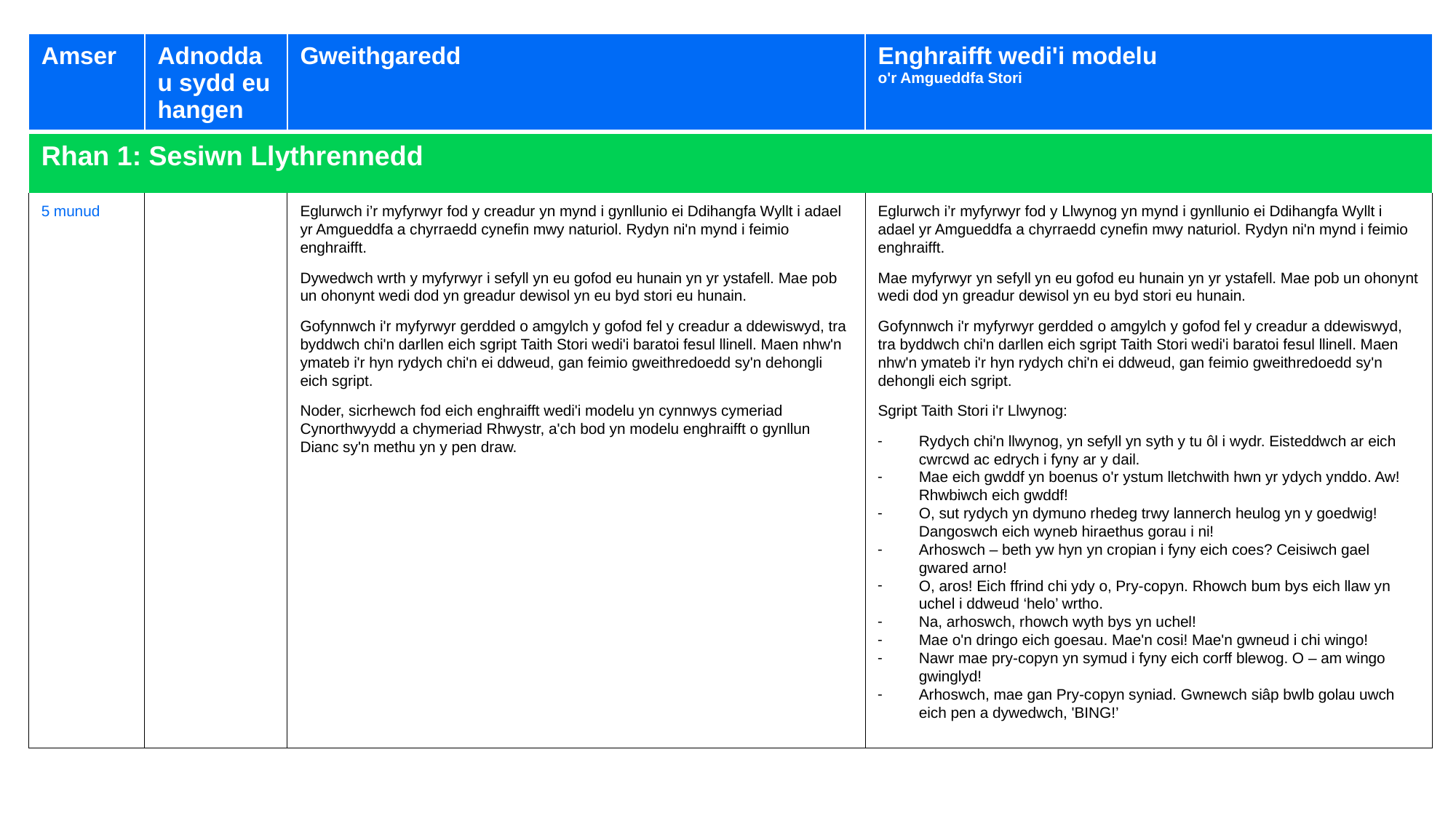

| Amser | Adnoddau sydd eu hangen | Gweithgaredd | Enghraifft wedi'i modelu o'r Amgueddfa Stori |
| --- | --- | --- | --- |
| Rhan 1: Sesiwn Llythrennedd |  |  |  |
| 5 munud |  | Eglurwch i’r myfyrwyr fod y creadur yn mynd i gynllunio ei Ddihangfa Wyllt i adael yr Amgueddfa a chyrraedd cynefin mwy naturiol. Rydyn ni'n mynd i feimio enghraifft. Dywedwch wrth y myfyrwyr i sefyll yn eu gofod eu hunain yn yr ystafell. Mae pob un ohonynt wedi dod yn greadur dewisol yn eu byd stori eu hunain. Gofynnwch i'r myfyrwyr gerdded o amgylch y gofod fel y creadur a ddewiswyd, tra byddwch chi'n darllen eich sgript Taith Stori wedi'i baratoi fesul llinell. Maen nhw'n ymateb i'r hyn rydych chi'n ei ddweud, gan feimio gweithredoedd sy'n dehongli eich sgript. Noder, sicrhewch fod eich enghraifft wedi'i modelu yn cynnwys cymeriad Cynorthwyydd a chymeriad Rhwystr, a'ch bod yn modelu enghraifft o gynllun Dianc sy'n methu yn y pen draw. | Eglurwch i’r myfyrwyr fod y Llwynog yn mynd i gynllunio ei Ddihangfa Wyllt i adael yr Amgueddfa a chyrraedd cynefin mwy naturiol. Rydyn ni'n mynd i feimio enghraifft.  Mae myfyrwyr yn sefyll yn eu gofod eu hunain yn yr ystafell. Mae pob un ohonynt wedi dod yn greadur dewisol yn eu byd stori eu hunain. Gofynnwch i'r myfyrwyr gerdded o amgylch y gofod fel y creadur a ddewiswyd, tra byddwch chi'n darllen eich sgript Taith Stori wedi'i baratoi fesul llinell. Maen nhw'n ymateb i'r hyn rydych chi'n ei ddweud, gan feimio gweithredoedd sy'n dehongli eich sgript. Sgript Taith Stori i'r Llwynog: Rydych chi'n llwynog, yn sefyll yn syth y tu ôl i wydr. Eisteddwch ar eich cwrcwd ac edrych i fyny ar y dail. Mae eich gwddf yn boenus o'r ystum lletchwith hwn yr ydych ynddo. Aw! Rhwbiwch eich gwddf! O, sut rydych yn dymuno rhedeg trwy lannerch heulog yn y goedwig! Dangoswch eich wyneb hiraethus gorau i ni! Arhoswch – beth yw hyn yn cropian i fyny eich coes? Ceisiwch gael gwared arno! O, aros! Eich ffrind chi ydy o, Pry-copyn. Rhowch bum bys eich llaw yn uchel i ddweud ‘helo’ wrtho. Na, arhoswch, rhowch wyth bys yn uchel! Mae o'n dringo eich goesau. Mae'n cosi! Mae'n gwneud i chi wingo! Nawr mae pry-copyn yn symud i fyny eich corff blewog. O – am wingo gwinglyd! Arhoswch, mae gan Pry-copyn syniad. Gwnewch siâp bwlb golau uwch eich pen a dywedwch, 'BING!’ |